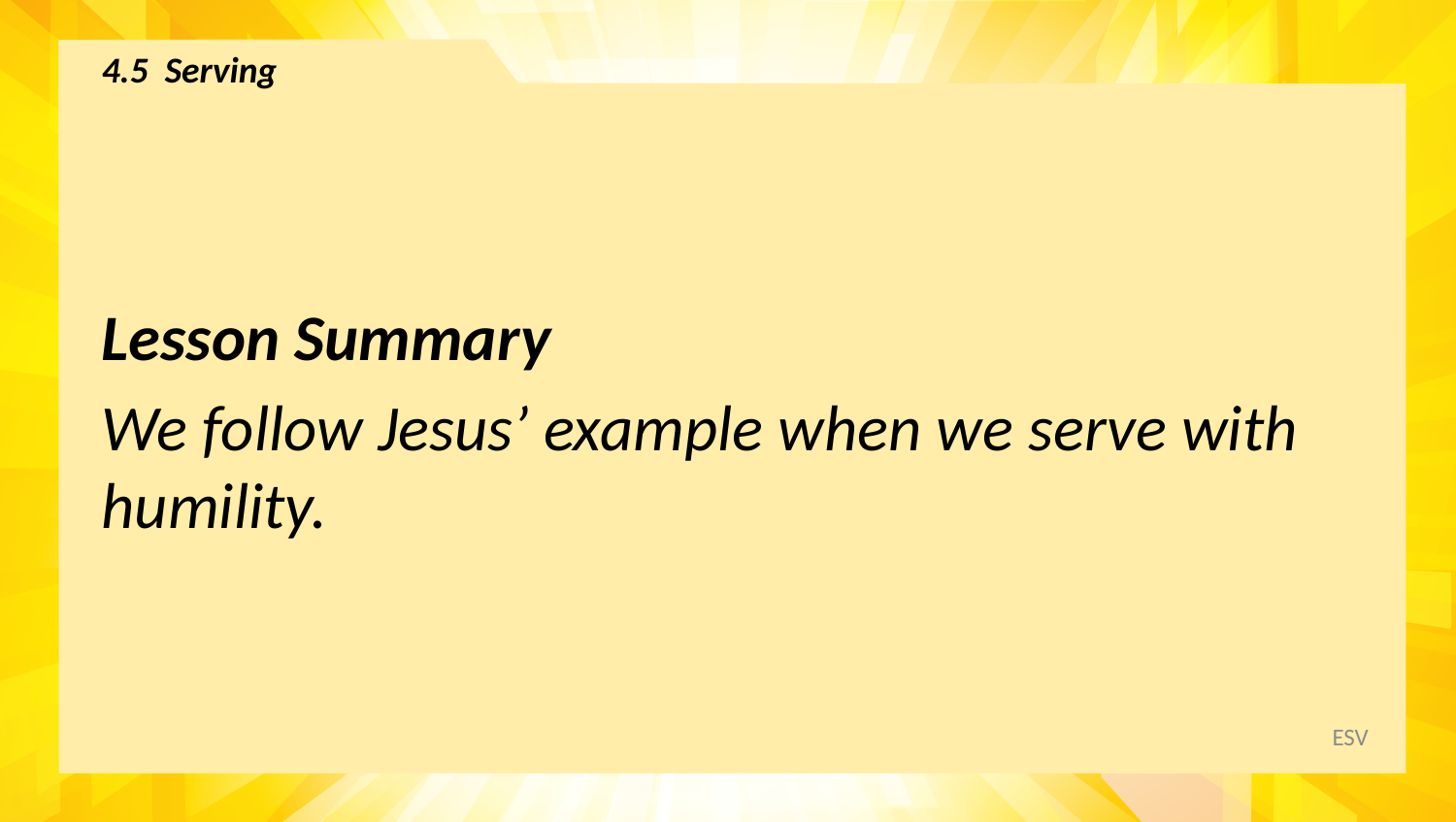

# 4.5  Serving
Lesson Summary
We follow Jesus’ example when we serve with humility.
ESV